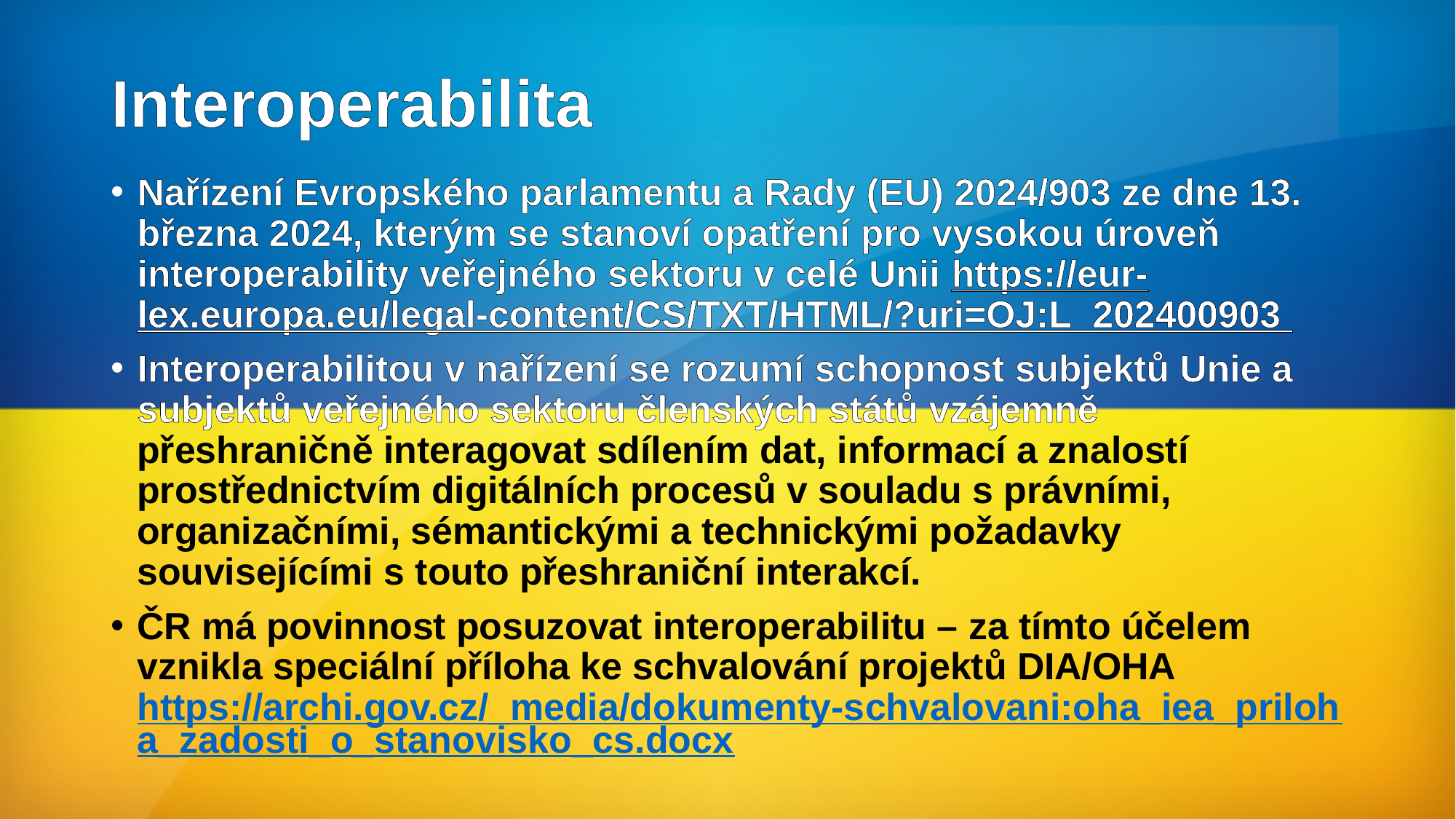

# Interoperabilita
Nařízení Evropského parlamentu a Rady (EU) 2024/903 ze dne 13. března 2024, kterým se stanoví opatření pro vysokou úroveň interoperability veřejného sektoru v celé Unii https://eur-lex.europa.eu/legal-content/CS/TXT/HTML/?uri=OJ:L_202400903
Interoperabilitou v nařízení se rozumí schopnost subjektů Unie a subjektů veřejného sektoru členských států vzájemně přeshraničně interagovat sdílením dat, informací a znalostí prostřednictvím digitálních procesů v souladu s právními, organizačními, sémantickými a technickými požadavky souvisejícími s touto přeshraniční interakcí.
ČR má povinnost posuzovat interoperabilitu – za tímto účelem vznikla speciální příloha ke schvalování projektů DIA/OHA  https://archi.gov.cz/_media/dokumenty-schvalovani:oha_iea_priloha_zadosti_o_stanovisko_cs.docx